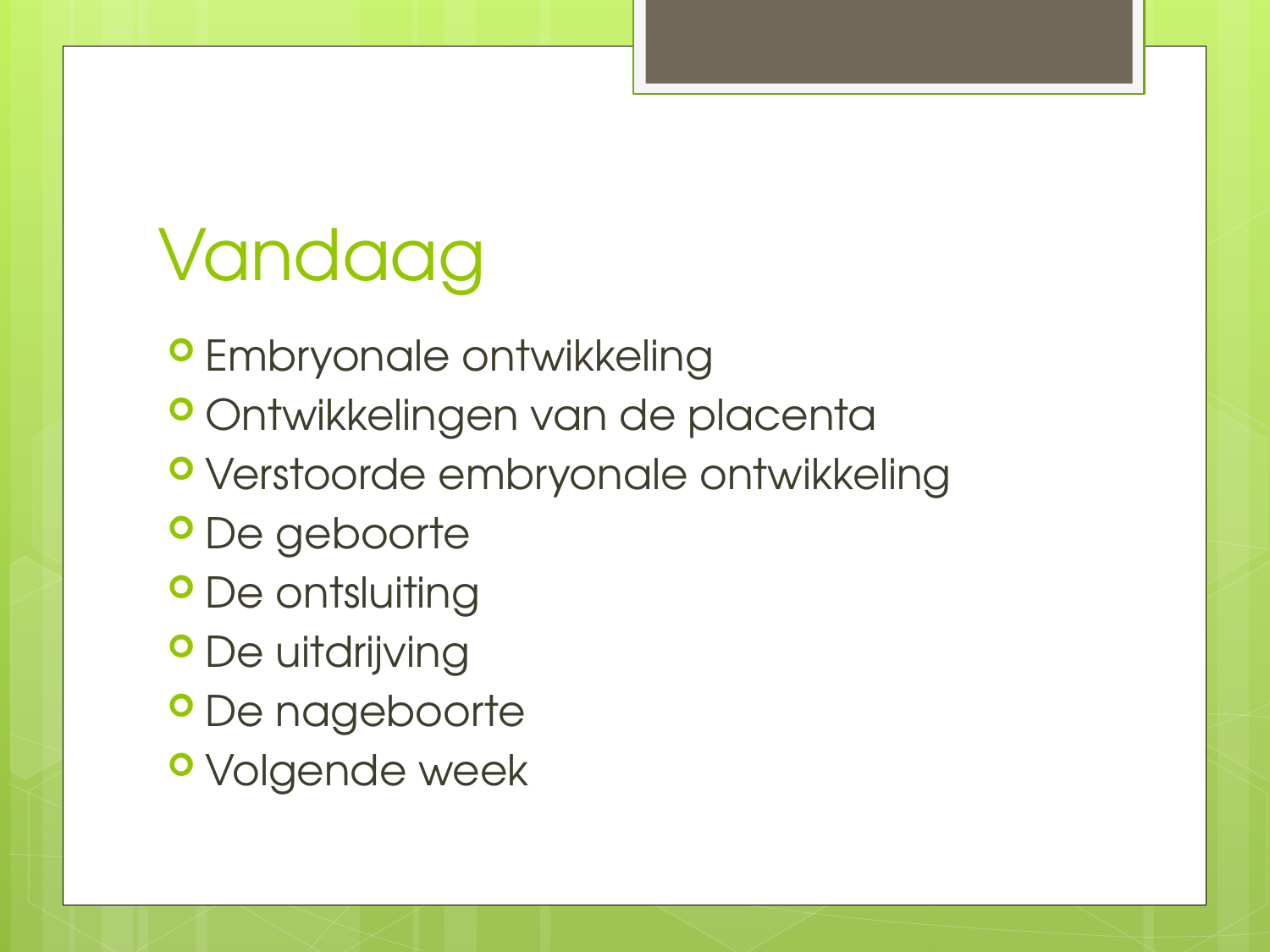

# Vandaag
Embryonale ontwikkeling
Ontwikkelingen van de placenta
Verstoorde embryonale ontwikkeling
De geboorte
De ontsluiting
De uitdrijving
De nageboorte
Volgende week